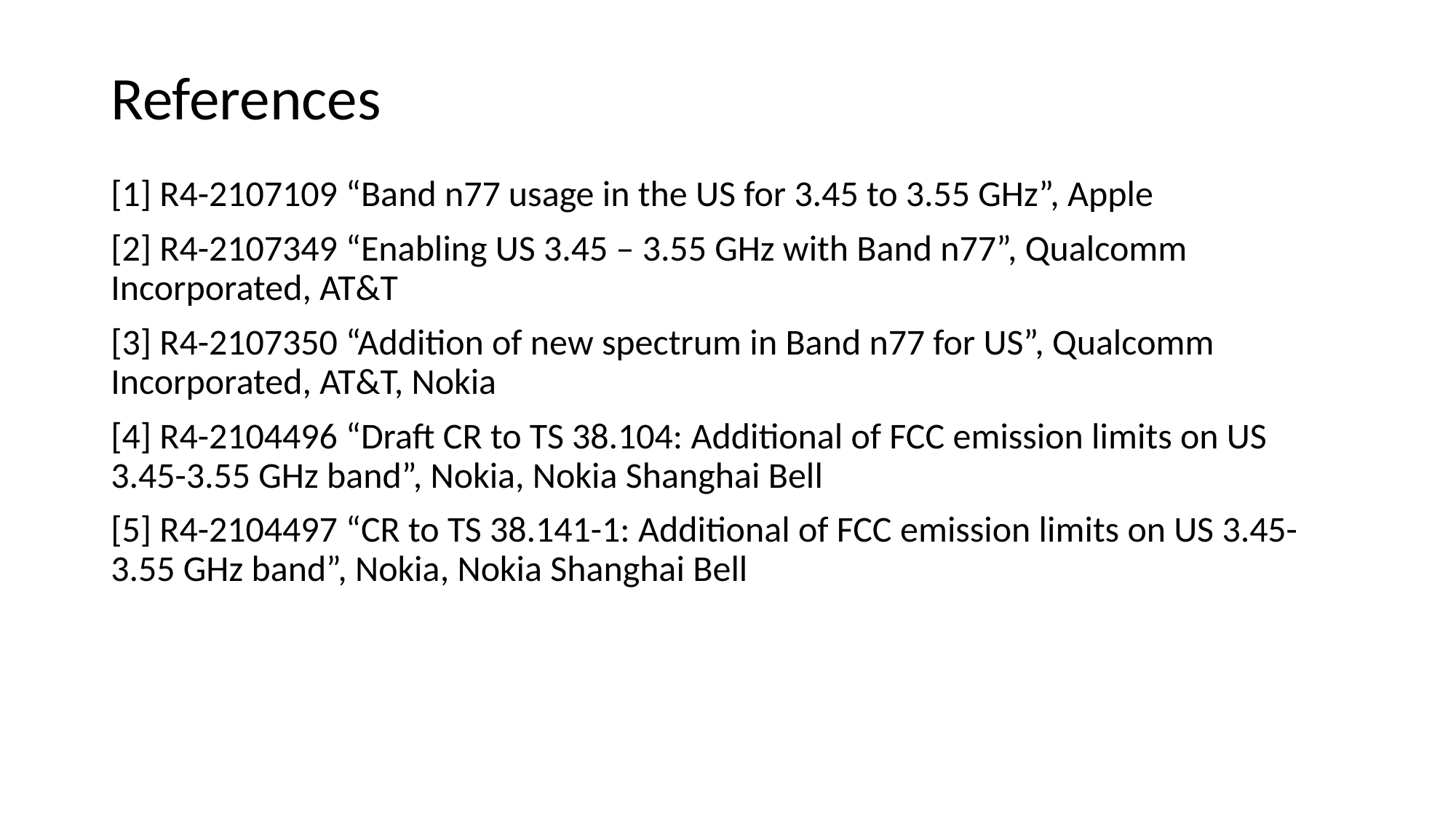

# References
[1] R4-2107109 “Band n77 usage in the US for 3.45 to 3.55 GHz”, Apple
[2] R4-2107349 “Enabling US 3.45 – 3.55 GHz with Band n77”, Qualcomm Incorporated, AT&T
[3] R4-2107350 “Addition of new spectrum in Band n77 for US”, Qualcomm Incorporated, AT&T, Nokia
[4] R4-2104496 “Draft CR to TS 38.104: Additional of FCC emission limits on US 3.45-3.55 GHz band”, Nokia, Nokia Shanghai Bell
[5] R4-2104497 “CR to TS 38.141-1: Additional of FCC emission limits on US 3.45-3.55 GHz band”, Nokia, Nokia Shanghai Bell